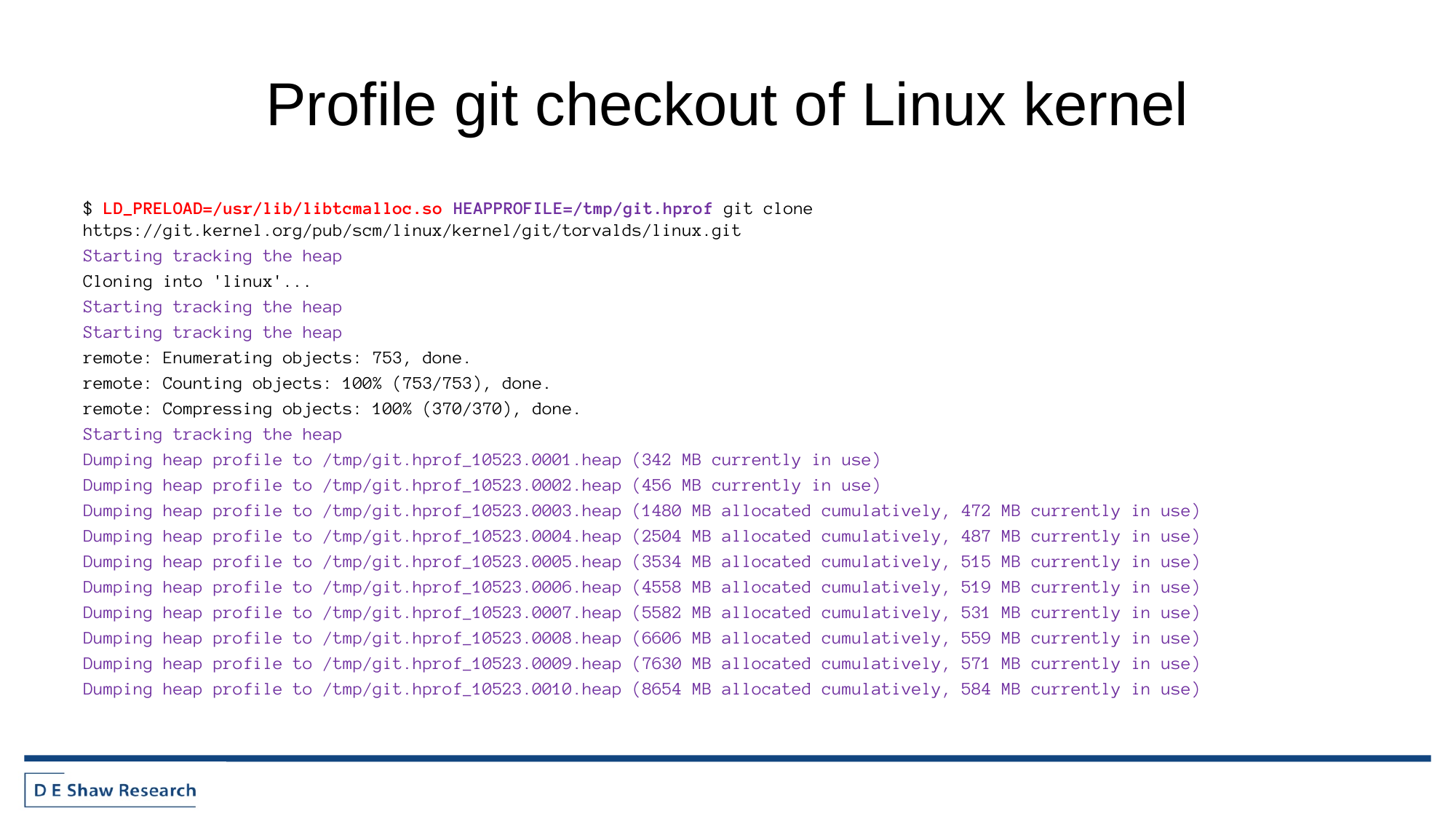

# Profile git checkout of Linux kernel
$ LD_PRELOAD=/usr/lib/libtcmalloc.so HEAPPROFILE=/tmp/git.hprof git clone https://git.kernel.org/pub/scm/linux/kernel/git/torvalds/linux.git
Starting tracking the heap
Cloning into 'linux'...
Starting tracking the heap
Starting tracking the heap
remote: Enumerating objects: 753, done.
remote: Counting objects: 100% (753/753), done.
remote: Compressing objects: 100% (370/370), done.
Starting tracking the heap
Dumping heap profile to /tmp/git.hprof_10523.0001.heap (342 MB currently in use)
Dumping heap profile to /tmp/git.hprof_10523.0002.heap (456 MB currently in use)
Dumping heap profile to /tmp/git.hprof_10523.0003.heap (1480 MB allocated cumulatively, 472 MB currently in use)
Dumping heap profile to /tmp/git.hprof_10523.0004.heap (2504 MB allocated cumulatively, 487 MB currently in use)
Dumping heap profile to /tmp/git.hprof_10523.0005.heap (3534 MB allocated cumulatively, 515 MB currently in use)
Dumping heap profile to /tmp/git.hprof_10523.0006.heap (4558 MB allocated cumulatively, 519 MB currently in use)
Dumping heap profile to /tmp/git.hprof_10523.0007.heap (5582 MB allocated cumulatively, 531 MB currently in use)
Dumping heap profile to /tmp/git.hprof_10523.0008.heap (6606 MB allocated cumulatively, 559 MB currently in use)
Dumping heap profile to /tmp/git.hprof_10523.0009.heap (7630 MB allocated cumulatively, 571 MB currently in use)
Dumping heap profile to /tmp/git.hprof_10523.0010.heap (8654 MB allocated cumulatively, 584 MB currently in use)